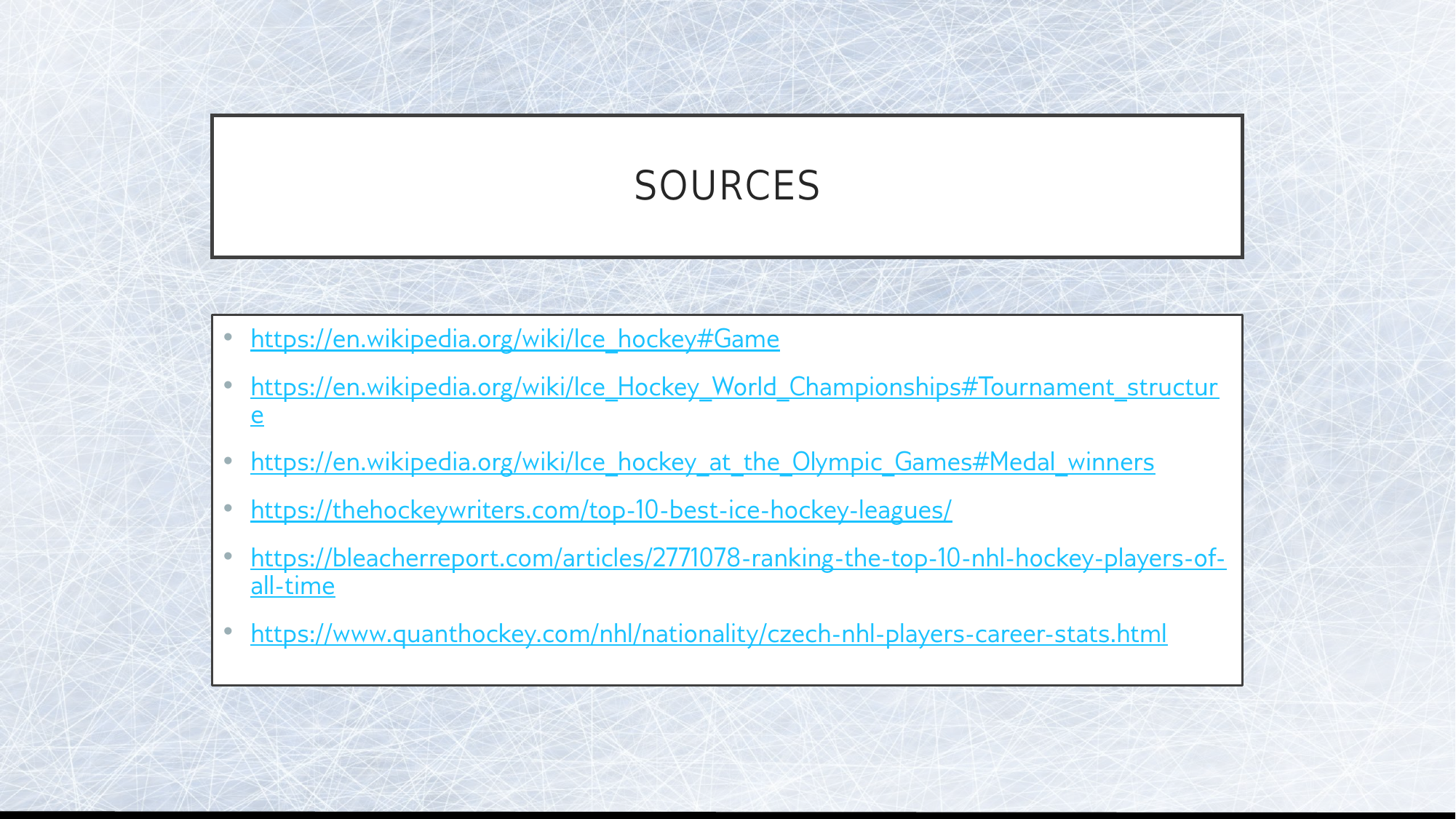

# Sources
https://en.wikipedia.org/wiki/Ice_hockey#Game
https://en.wikipedia.org/wiki/Ice_Hockey_World_Championships#Tournament_structure
https://en.wikipedia.org/wiki/Ice_hockey_at_the_Olympic_Games#Medal_winners
https://thehockeywriters.com/top-10-best-ice-hockey-leagues/
https://bleacherreport.com/articles/2771078-ranking-the-top-10-nhl-hockey-players-of-all-time
https://www.quanthockey.com/nhl/nationality/czech-nhl-players-career-stats.html